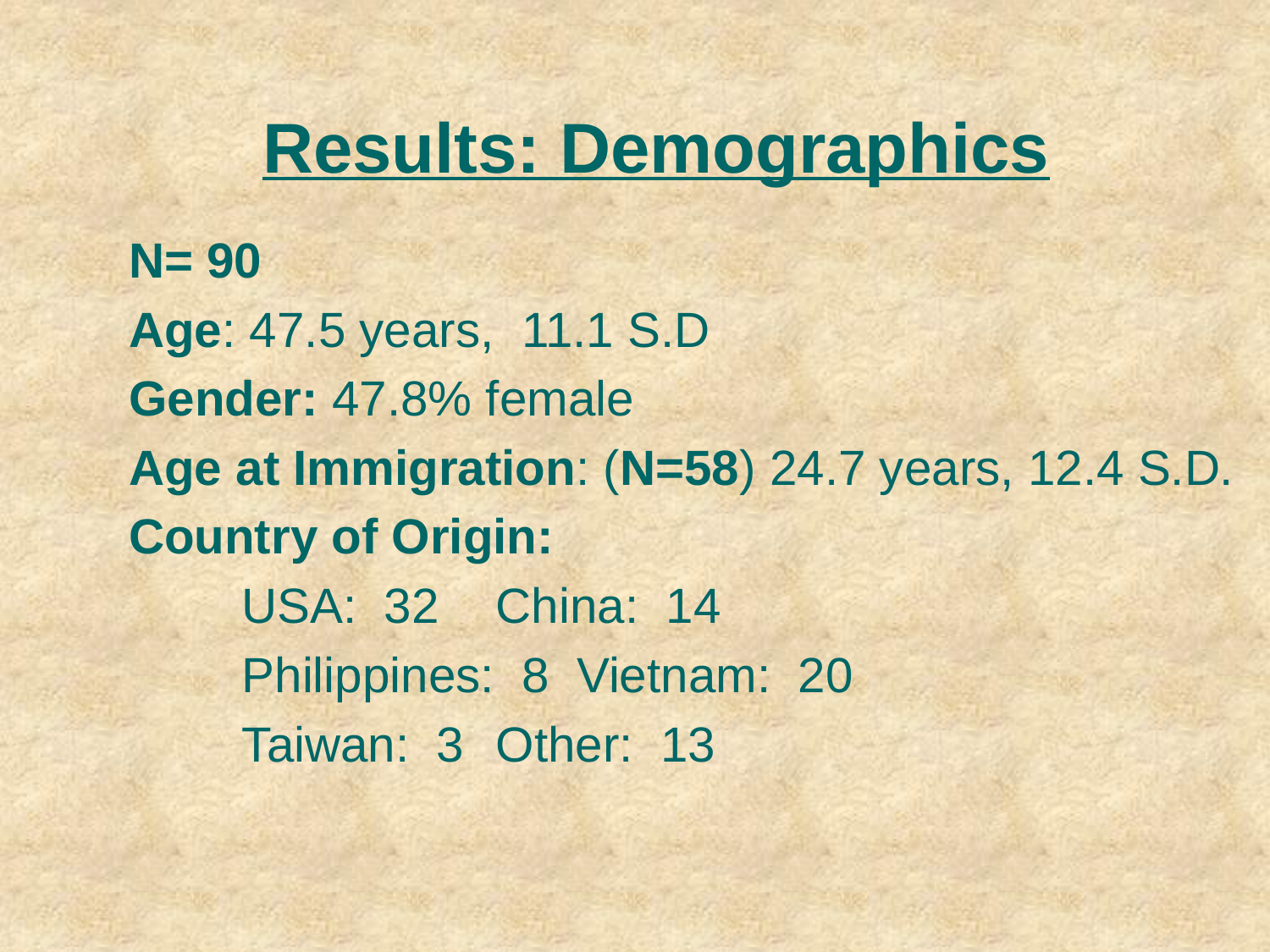

# Results: Demographics
N= 90
Age: 47.5 years,  11.1 S.D
Gender: 47.8% female
Age at Immigration: (N=58) 24.7 years, 12.4 S.D.
Country of Origin:
	USA:  32	China:  14
	Philippines:  8  Vietnam:  20
	Taiwan:  3	Other:  13